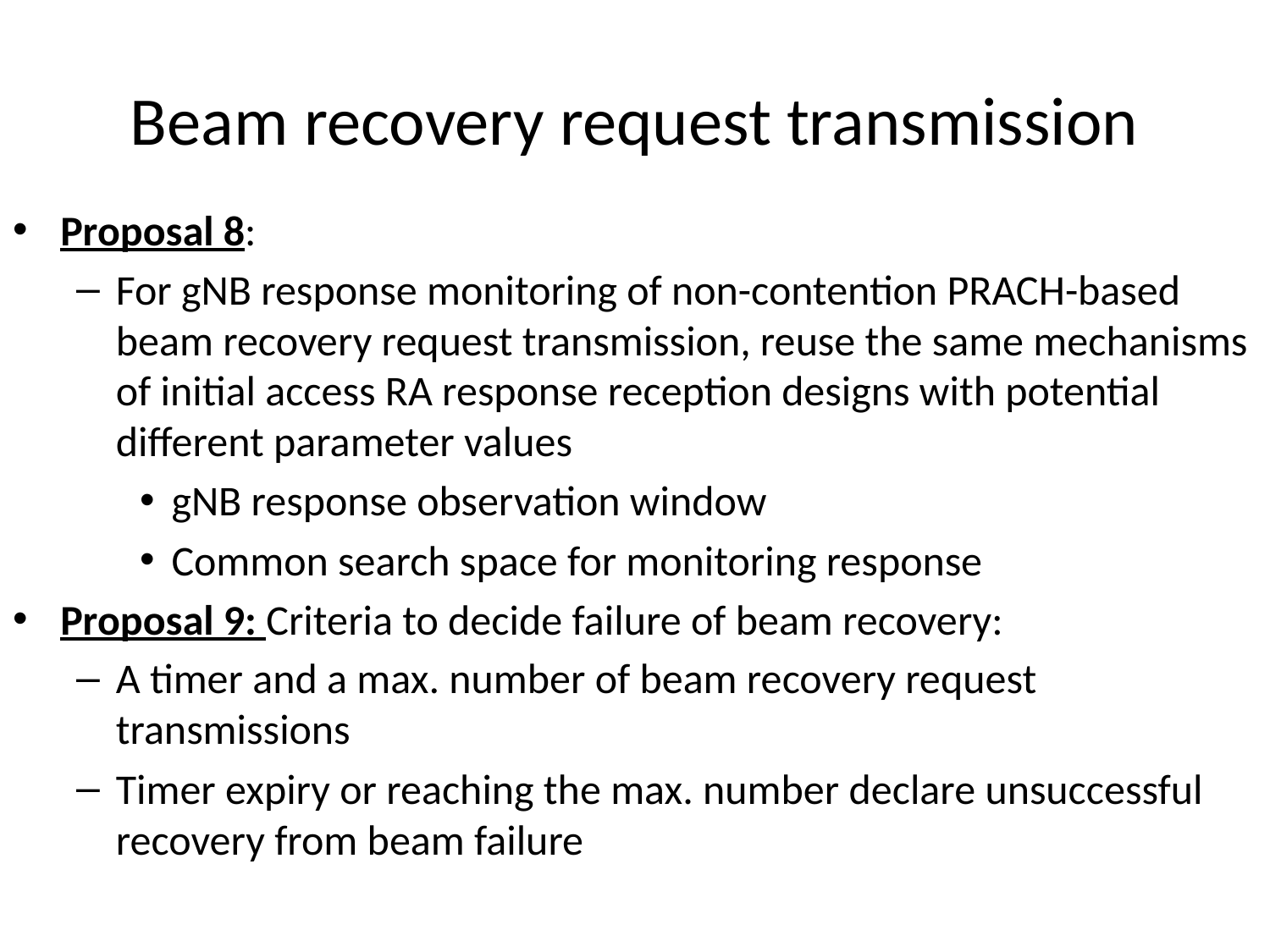

# Beam recovery request transmission
Proposal 8:
For gNB response monitoring of non-contention PRACH-based beam recovery request transmission, reuse the same mechanisms of initial access RA response reception designs with potential different parameter values
gNB response observation window
Common search space for monitoring response
Proposal 9: Criteria to decide failure of beam recovery:
A timer and a max. number of beam recovery request transmissions
Timer expiry or reaching the max. number declare unsuccessful recovery from beam failure